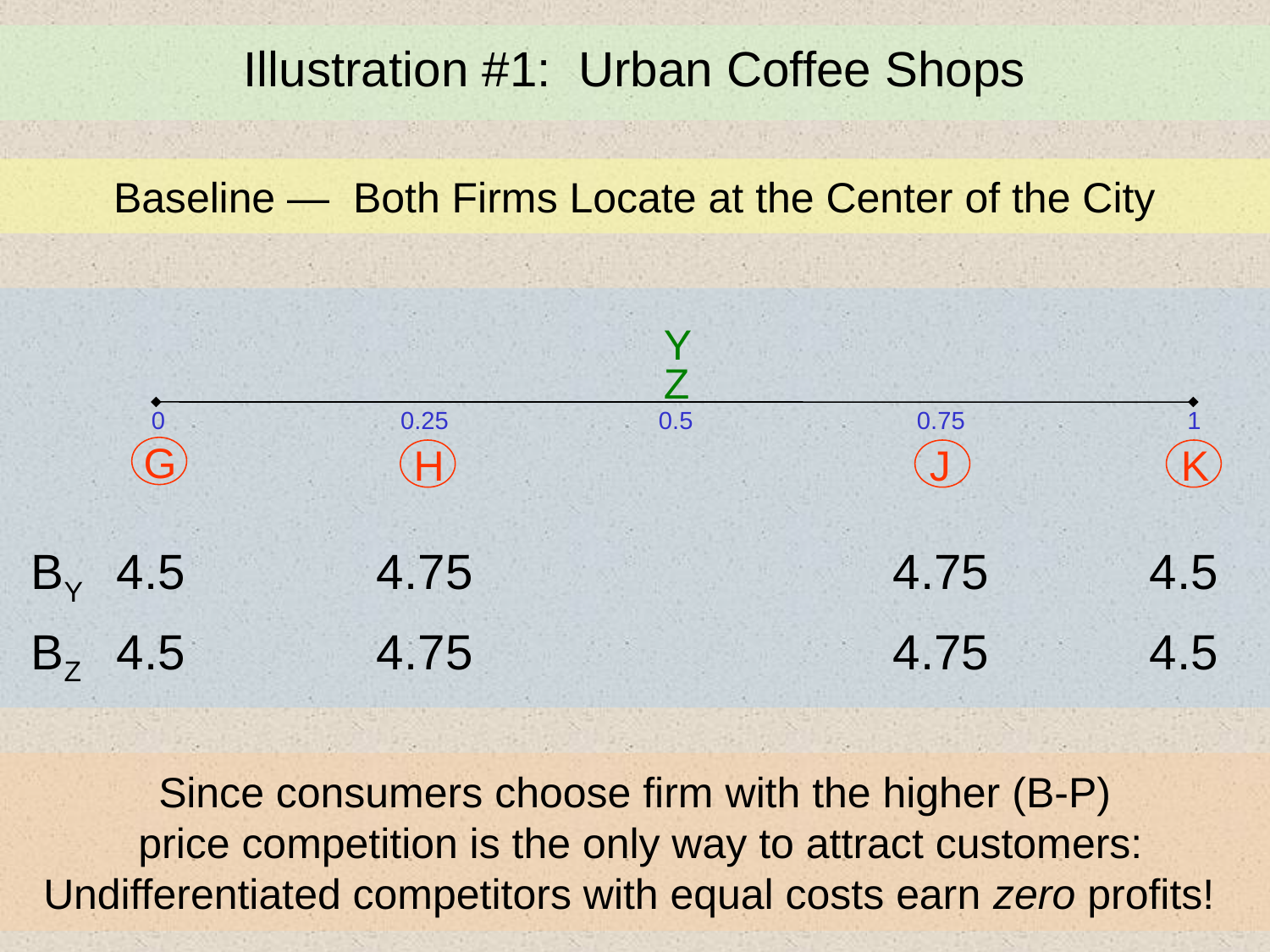

Illustration #1:  Urban Coffee Shops
Baseline —  Both Firms Locate at the Center of the City

Y
Z
0
0.25
0.5
0.75
1

G
H
J
K

| BY | 4.5 | 4.75 |  | 4.75 | 4.5 |
| --- | --- | --- | --- | --- | --- |
| BZ | 4.5 | 4.75 |  | 4.75 | 4.5 |
Since consumers choose firm with the higher (B-P)
 price competition is the only way to attract customers:
Undifferentiated competitors with equal costs earn zero profits!